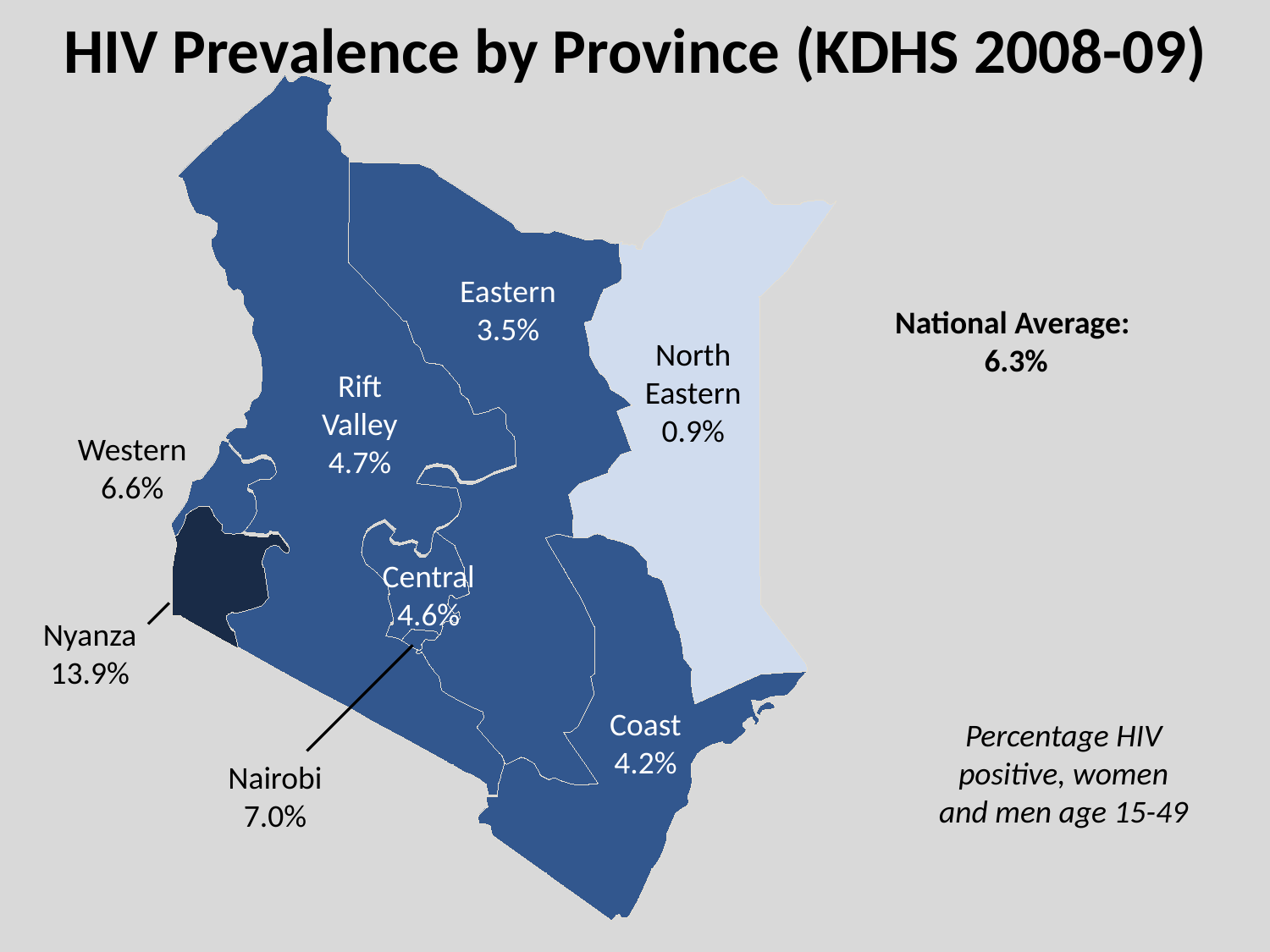

HIV Prevalence by Province (KDHS 2008-09)

Eastern
3.5%
National Average:
6.3%
North Eastern
0.9%
Rift Valley
4.7%
Western
6.6%
Central
4.6%
Nyanza
13.9%
Coast
4.2%
Percentage HIV positive, women and men age 15-49
Nairobi
7.0%